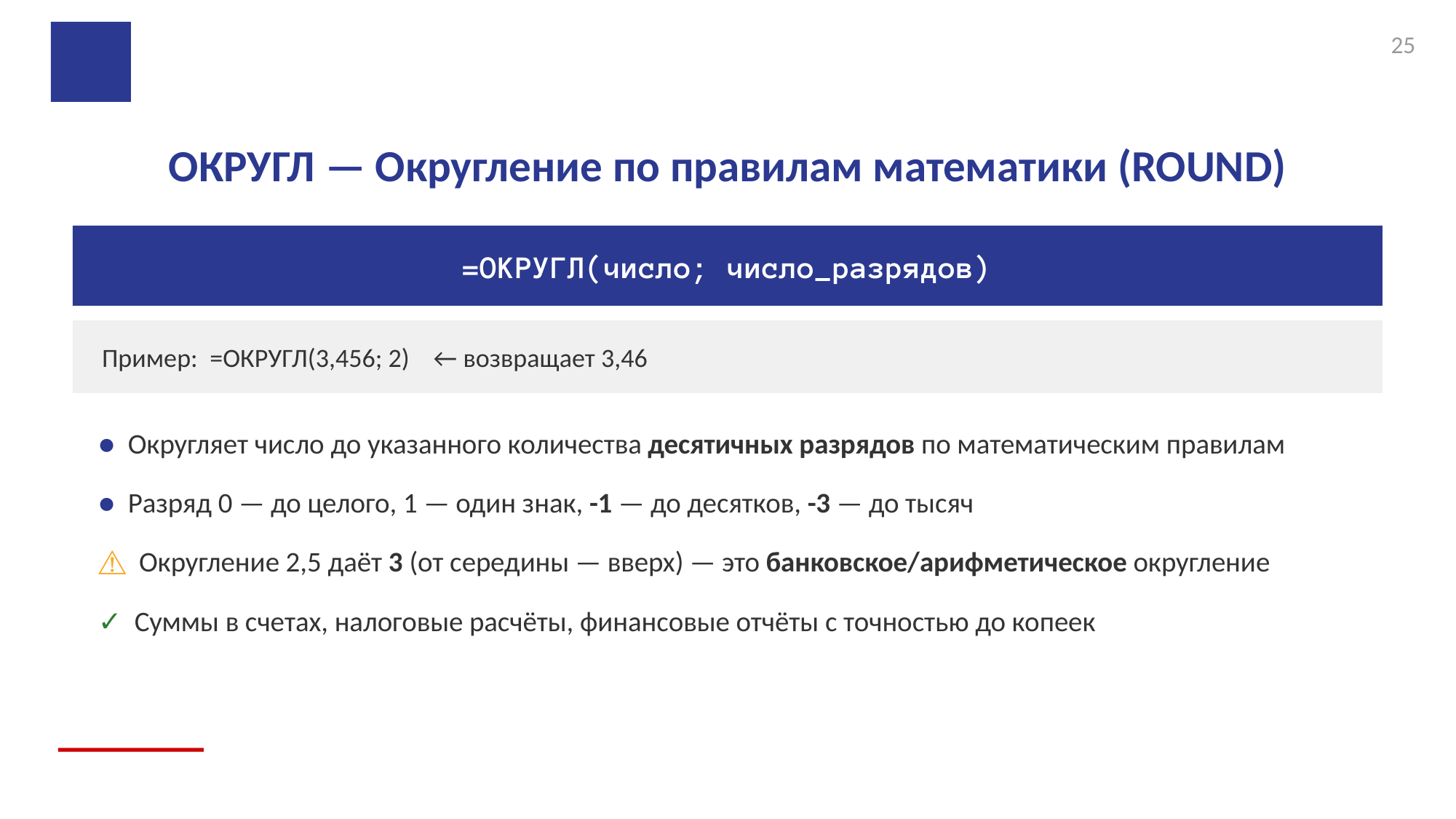

25

ОКРУГЛ — Округление по правилам математики (ROUND)

=ОКРУГЛ(число; число_разрядов)

Пример:  =ОКРУГЛ(3,456; 2)    ← возвращает 3,46
●  Округляет число до указанного количества десятичных разрядов по математическим правилам
●  Разряд 0 — до целого, 1 — один знак, -1 — до десятков, -3 — до тысяч
⚠  Округление 2,5 даёт 3 (от середины — вверх) — это банковское/арифметическое округление
✓  Суммы в счетах, налоговые расчёты, финансовые отчёты с точностью до копеек